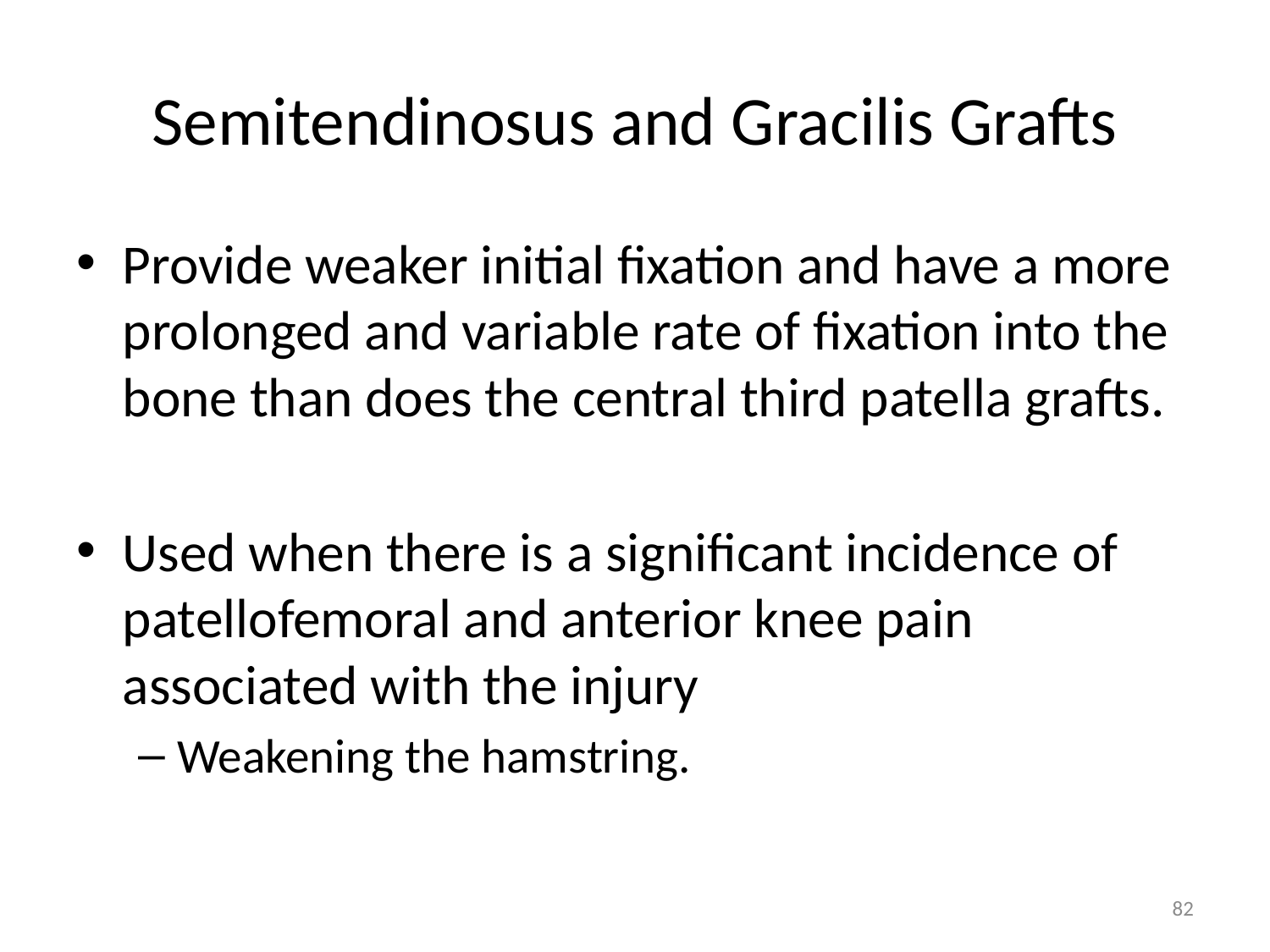

# Semitendinosus and Gracilis Grafts
Provide weaker initial fixation and have a more prolonged and variable rate of fixation into the bone than does the central third patella grafts.

Used when there is a significant incidence of patellofemoral and anterior knee pain associated with the injury
Weakening the hamstring.
82